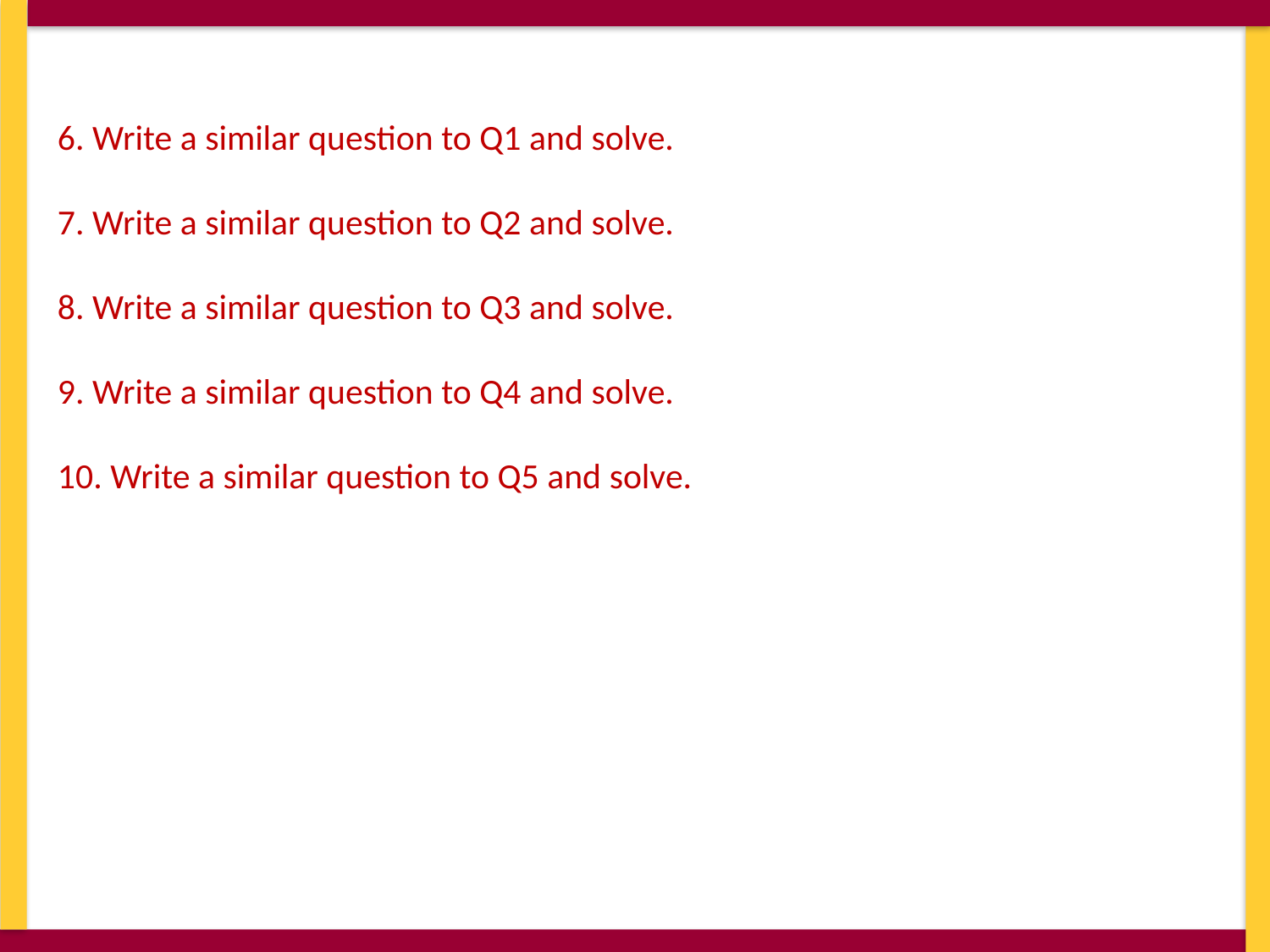

6. Write a similar question to Q1 and solve.
7. Write a similar question to Q2 and solve.
8. Write a similar question to Q3 and solve.
9. Write a similar question to Q4 and solve.
10. Write a similar question to Q5 and solve.